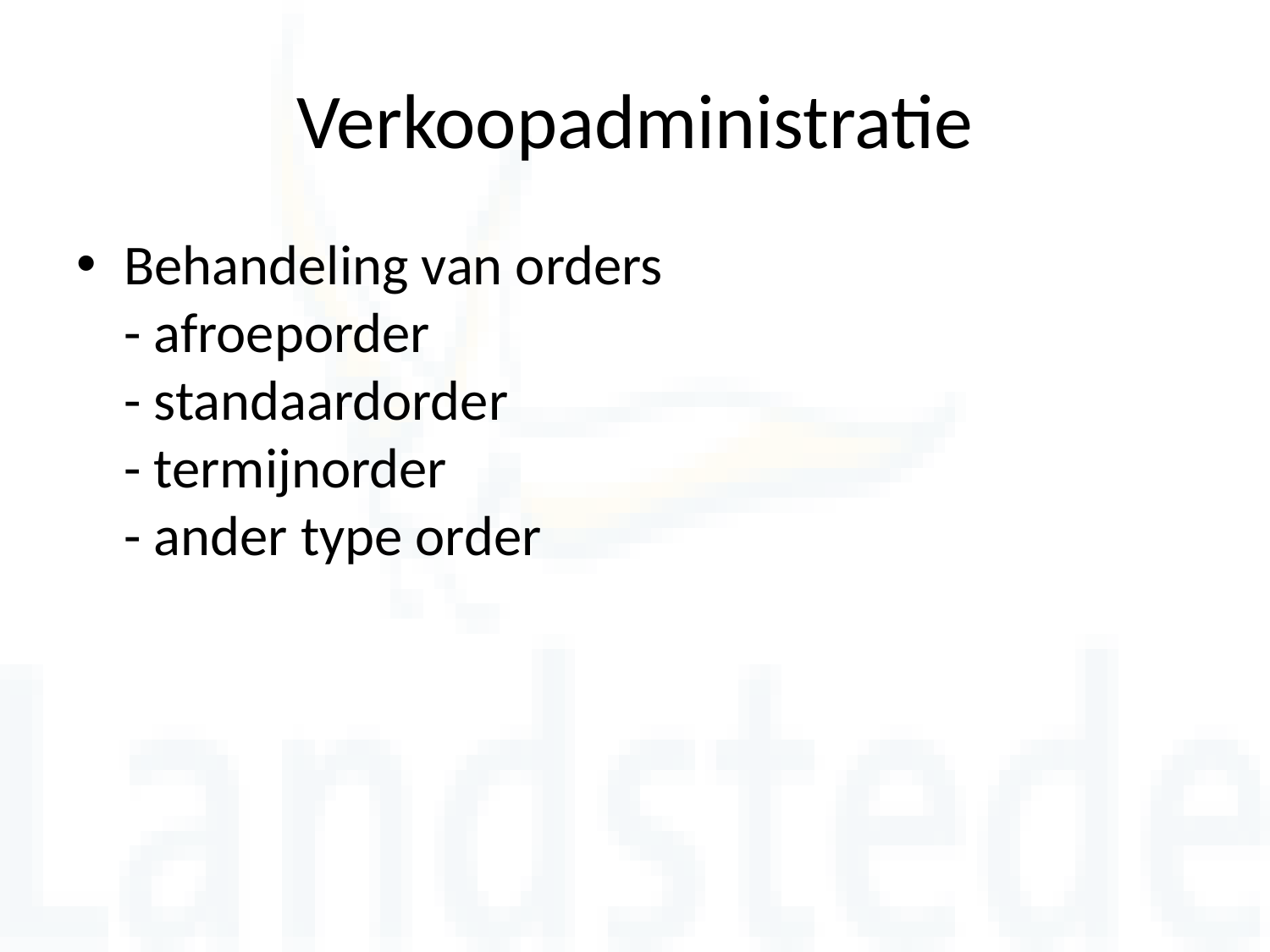

# Verkoopadministratie
Behandeling van orders
- afroeporder
- standaardorder
- termijnorder
- ander type order